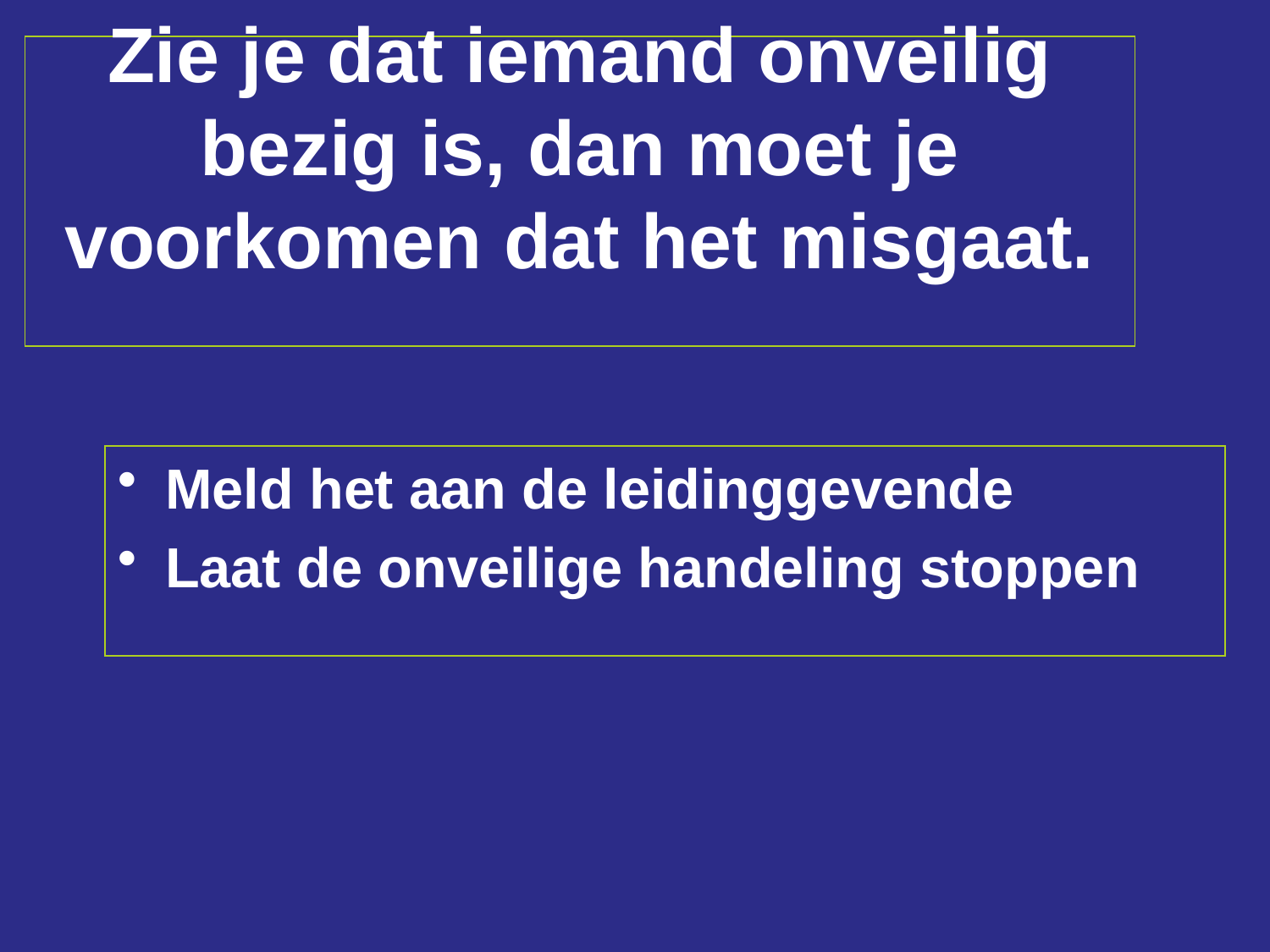

# Zie je dat iemand onveilig bezig is, dan moet je voorkomen dat het misgaat.
Meld het aan de leidinggevende
Laat de onveilige handeling stoppen